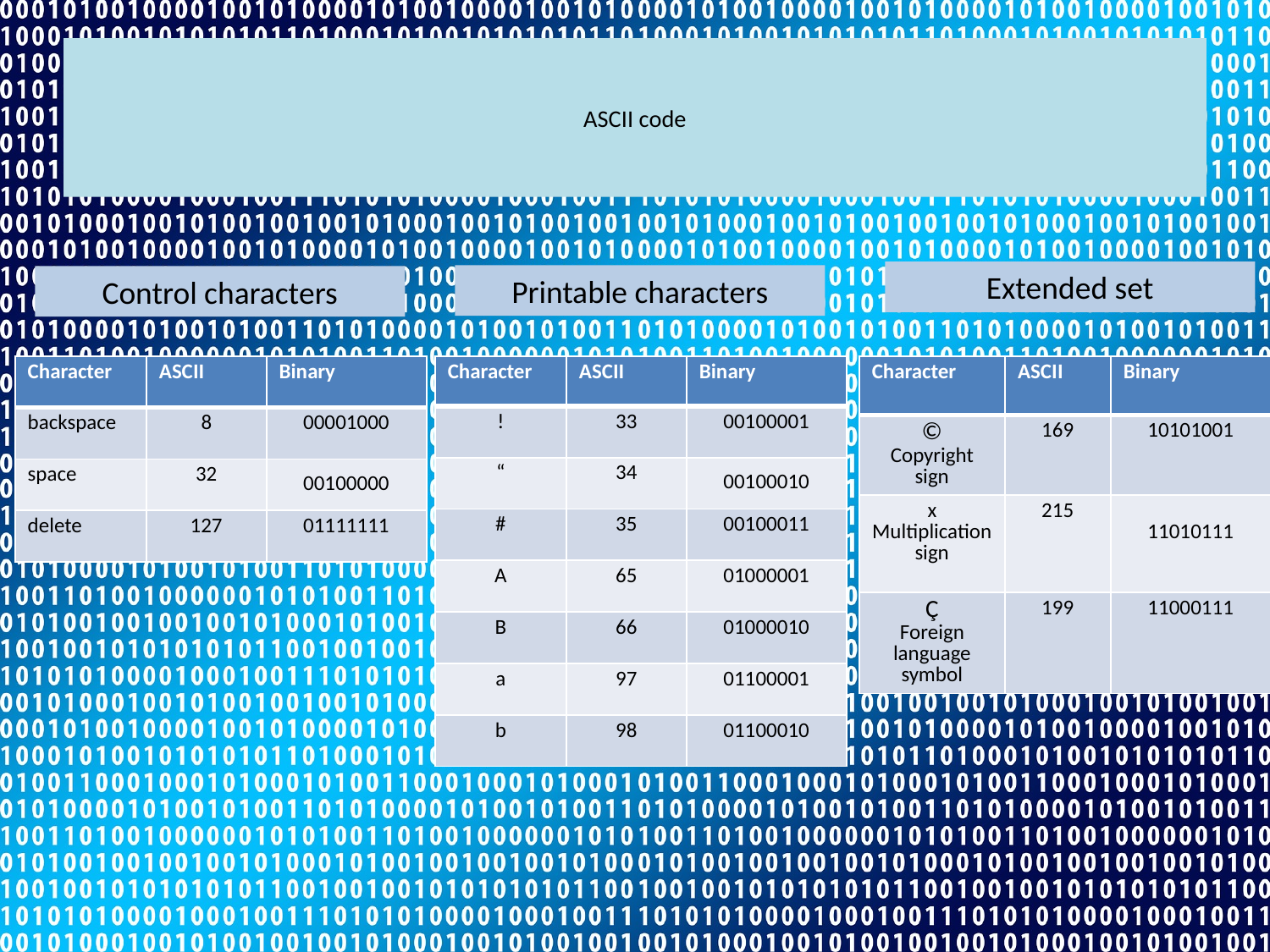

# ASCII code
Extended set
Printable characters
Control characters
| Character | ASCII | Binary |
| --- | --- | --- |
| backspace | 8 | 00001000 |
| space | 32 | 00100000 |
| delete | 127 | 01111111 |
| Character | ASCII | Binary |
| --- | --- | --- |
| ! | 33 | 00100001 |
| “ | 34 | 00100010 |
| # | 35 | 00100011 |
| A | 65 | 01000001 |
| B | 66 | 01000010 |
| a | 97 | 01100001 |
| b | 98 | 01100010 |
| Character | ASCII | Binary |
| --- | --- | --- |
| © Copyright sign | 169 | 10101001 |
| x Multiplication sign | 215 | 11010111 |
| Ç Foreign language symbol | 199 | 11000111 |